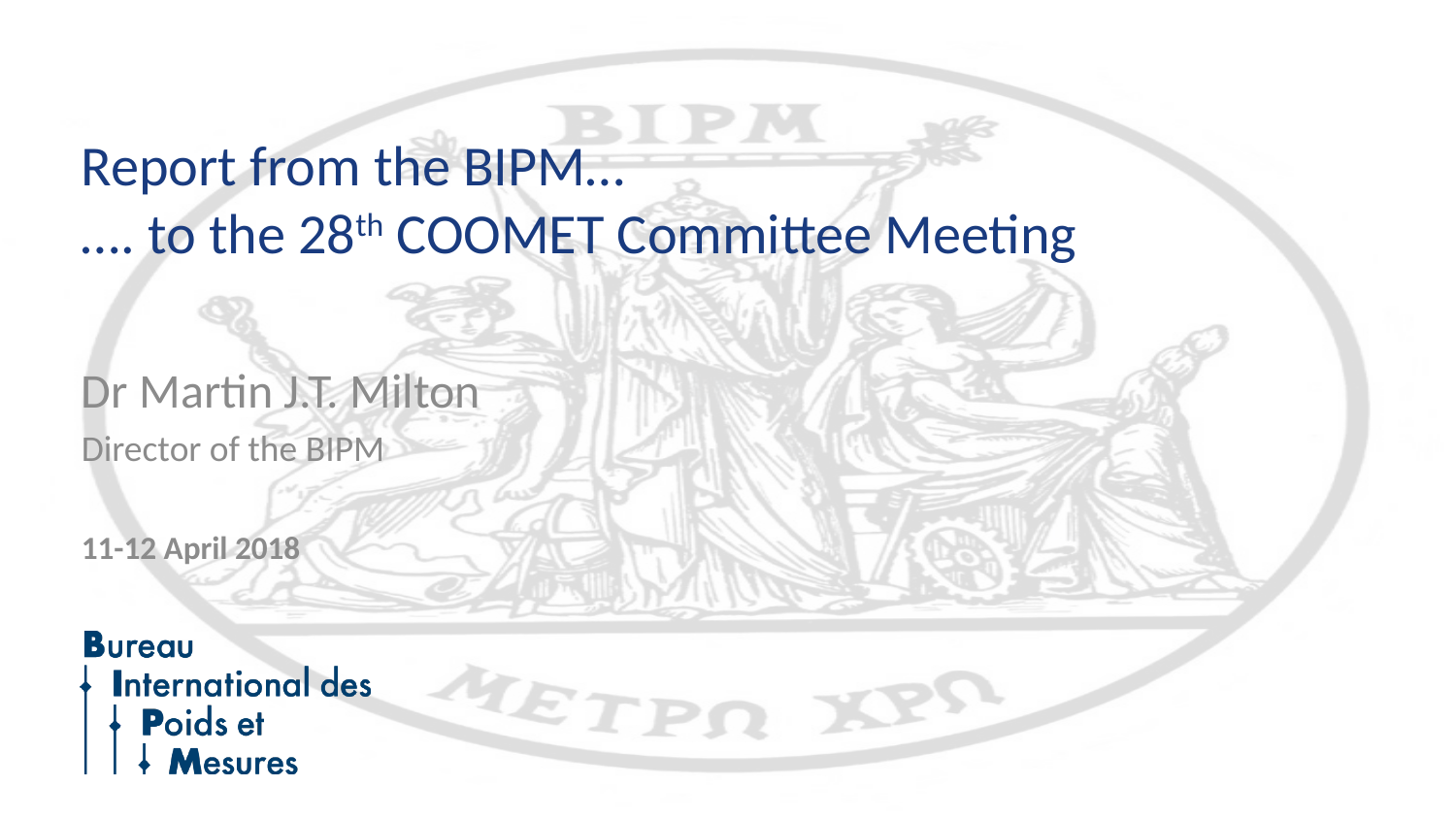

# Report from the BIPM… …. to the 28th COOMET Committee Meeting
Dr Martin J.T. Milton
Director of the BIPM

11-12 April 2018